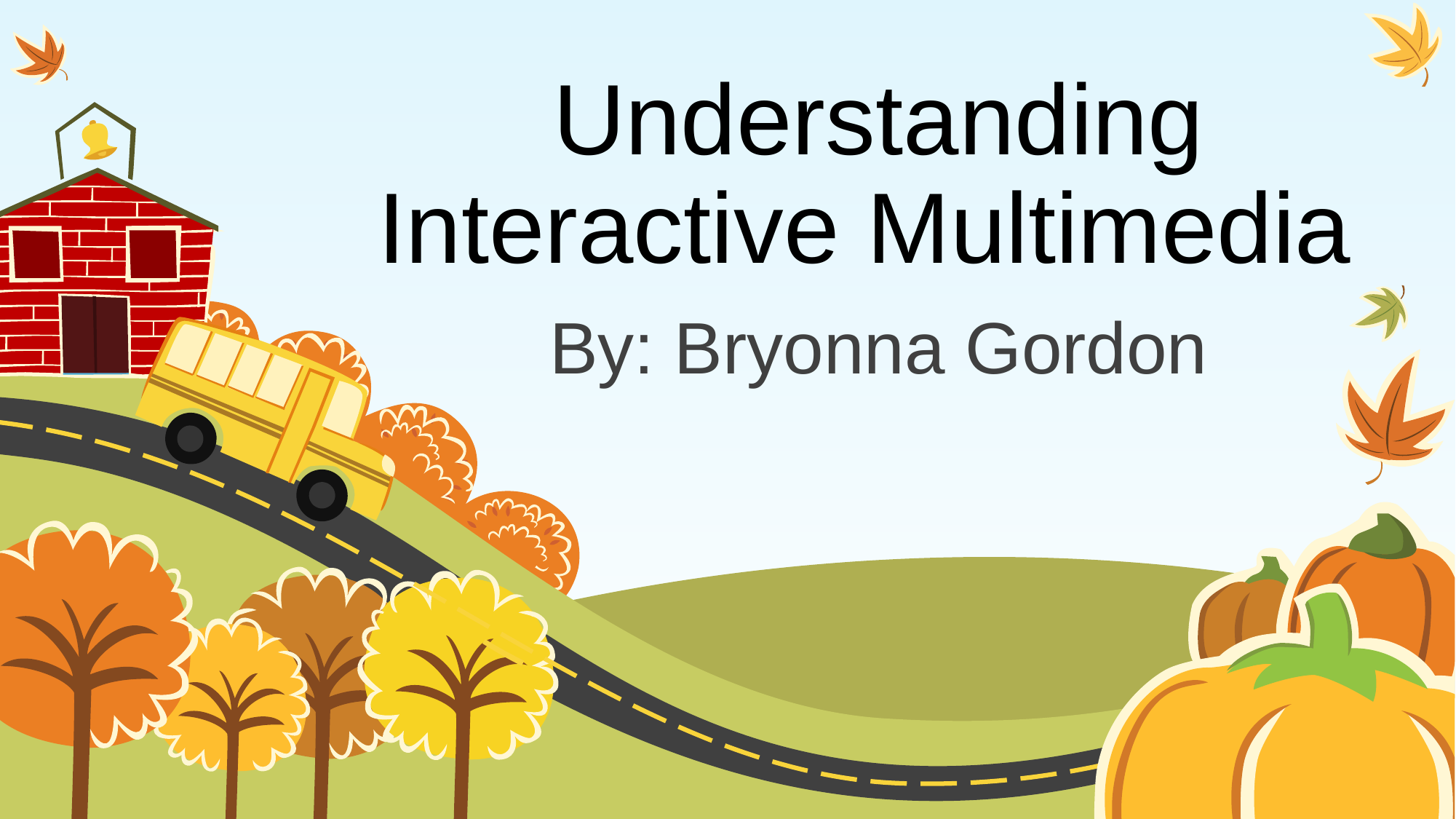

# Understanding Interactive Multimedia
By: Bryonna Gordon